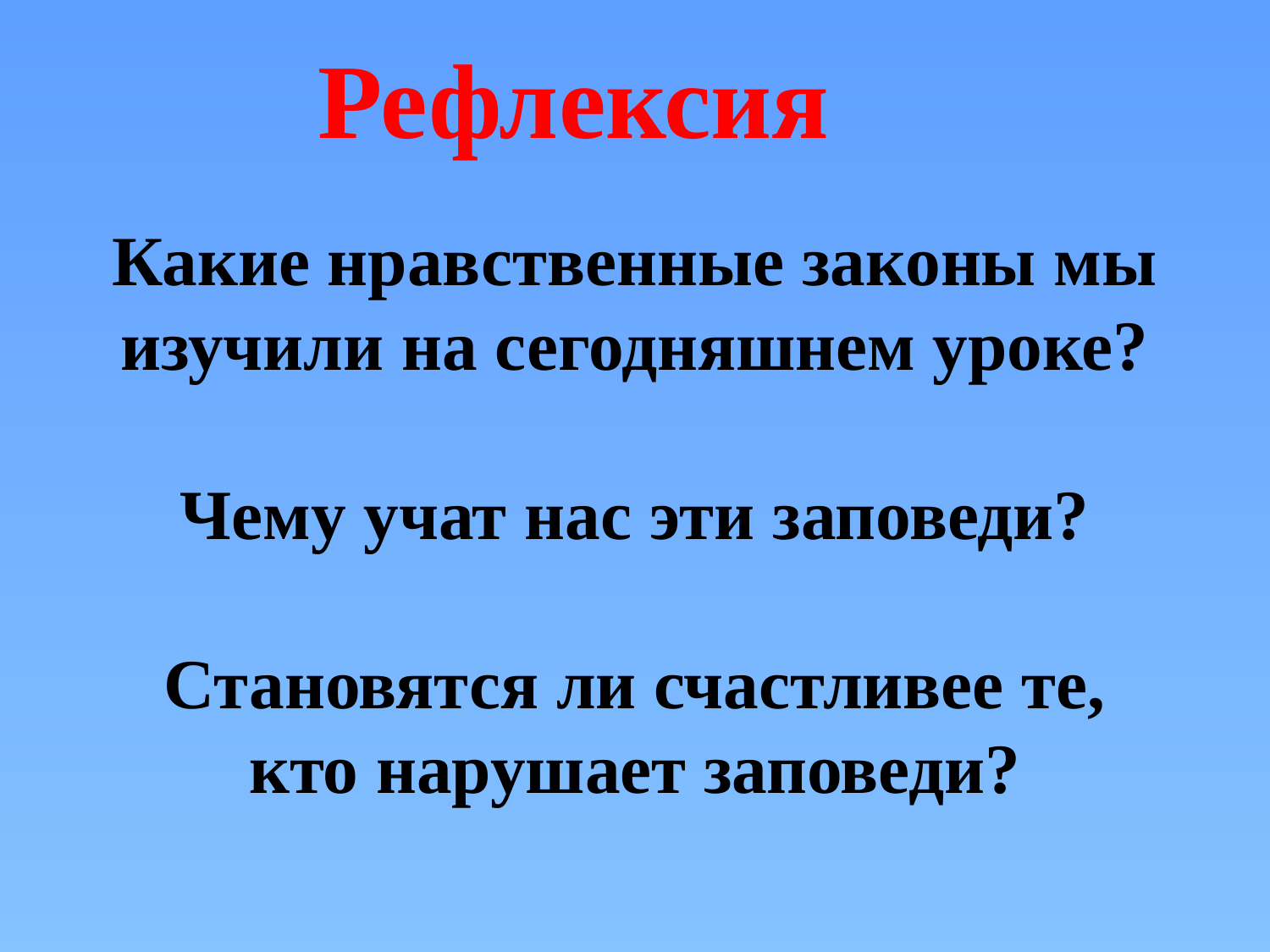

Рефлексия
Какие нравственные законы мы изучили на сегодняшнем уроке?

Чему учат нас эти заповеди?

Становятся ли счастливее те, кто нарушает заповеди?